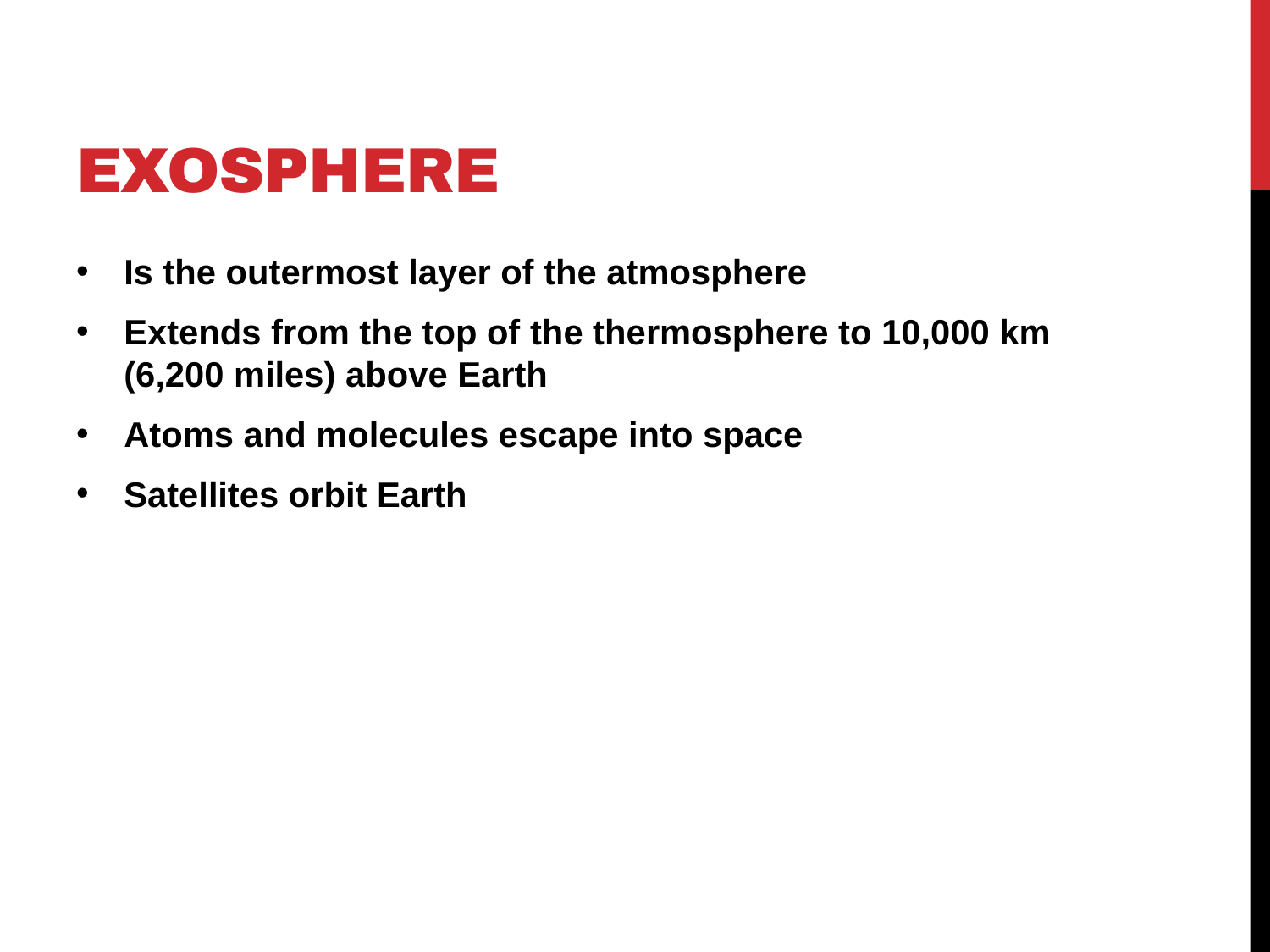

# EXosphere
Is the outermost layer of the atmosphere
Extends from the top of the thermosphere to 10,000 km   (6,200 miles) above Earth
Atoms and molecules escape into space
Satellites orbit Earth